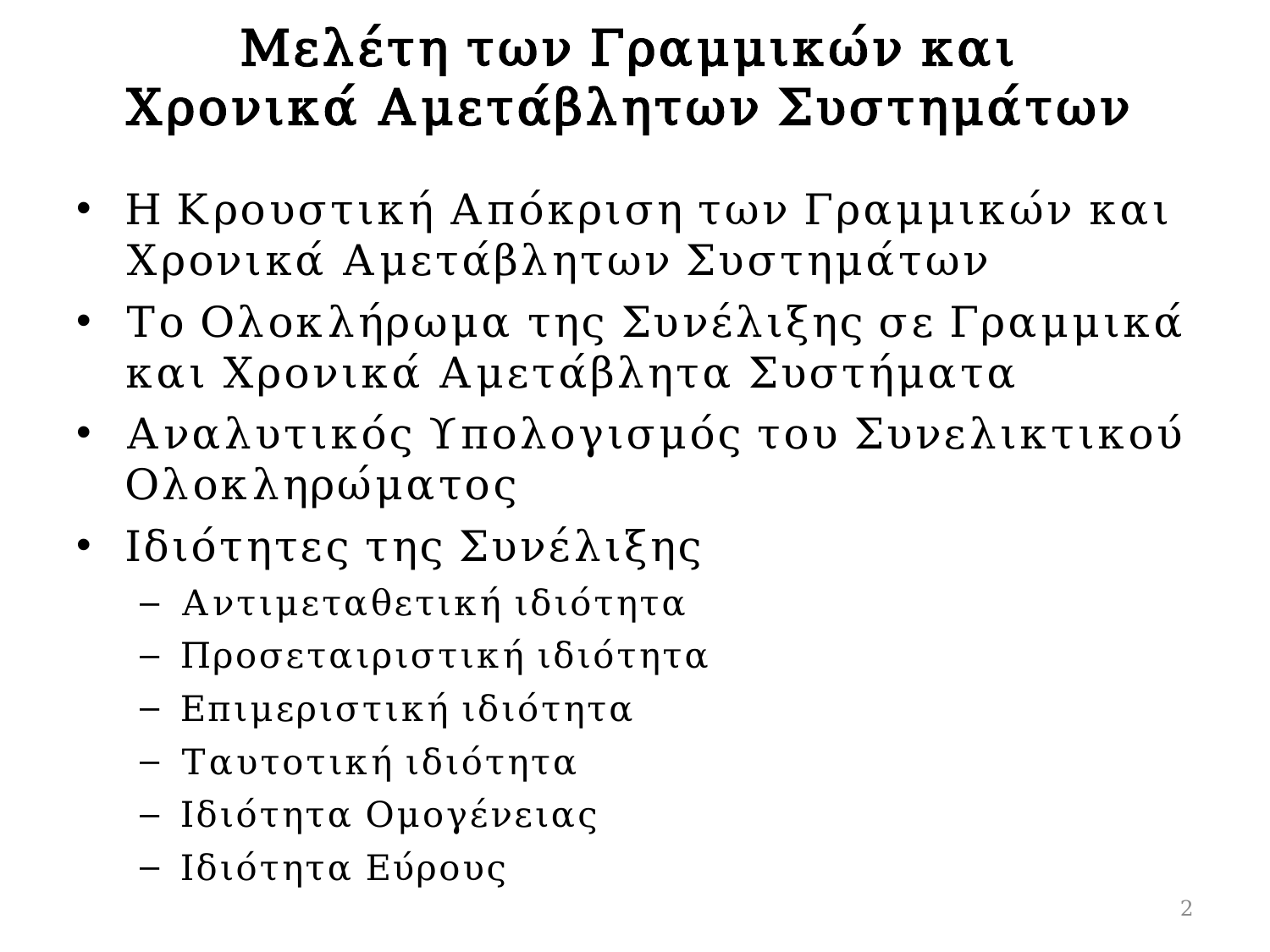

# Μελέτη των Γραμμικών και Χρονικά Αμετάβλητων Συστημάτων
Η Κρουστική Απόκριση των Γραμμικών και Χρονικά Αμετάβλητων Συστημάτων
Το Ολοκλήρωμα της Συνέλιξης σε Γραμμικά και Χρονικά Αμετάβλητα Συστήματα
Αναλυτικός Υπολογισμός του Συνελικτικού Ολοκληρώματος
Ιδιότητες της Συνέλιξης
Αντιμεταθετική ιδιότητα
Προσεταιριστική ιδιότητα
Επιμεριστική ιδιότητα
Ταυτοτική ιδιότητα
Ιδιότητα Ομογένειας
Ιδιότητα Εύρους
2